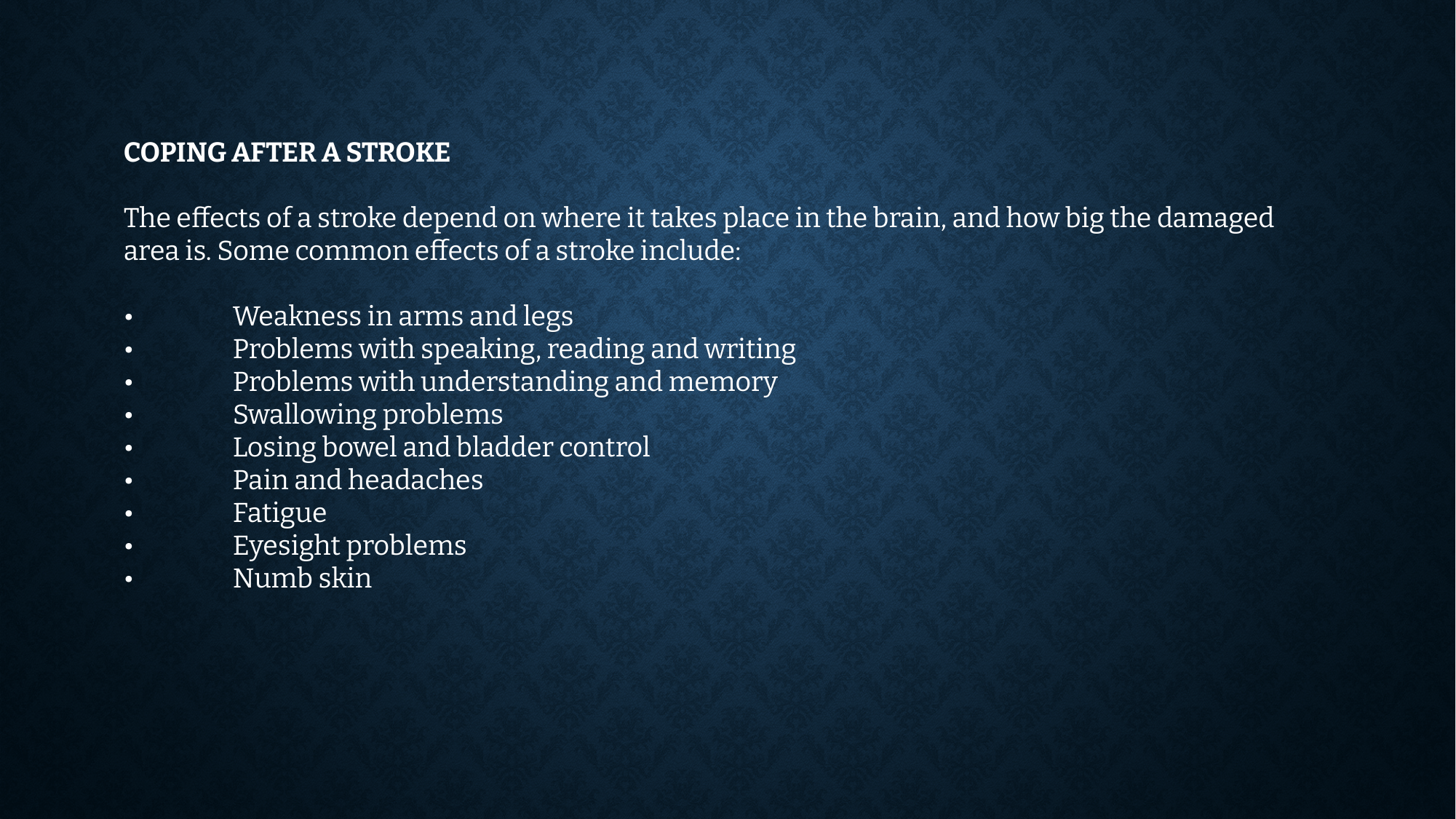

COPING AFTER A STROKE

The effects of a stroke depend on where it takes place in the brain, and how big the damaged area is. Some common effects of a stroke include:

•	Weakness in arms and legs
•	Problems with speaking, reading and writing
•	Problems with understanding and memory
•	Swallowing problems
•	Losing bowel and bladder control
•	Pain and headaches
•	Fatigue
•	Eyesight problems
•	Numb skin